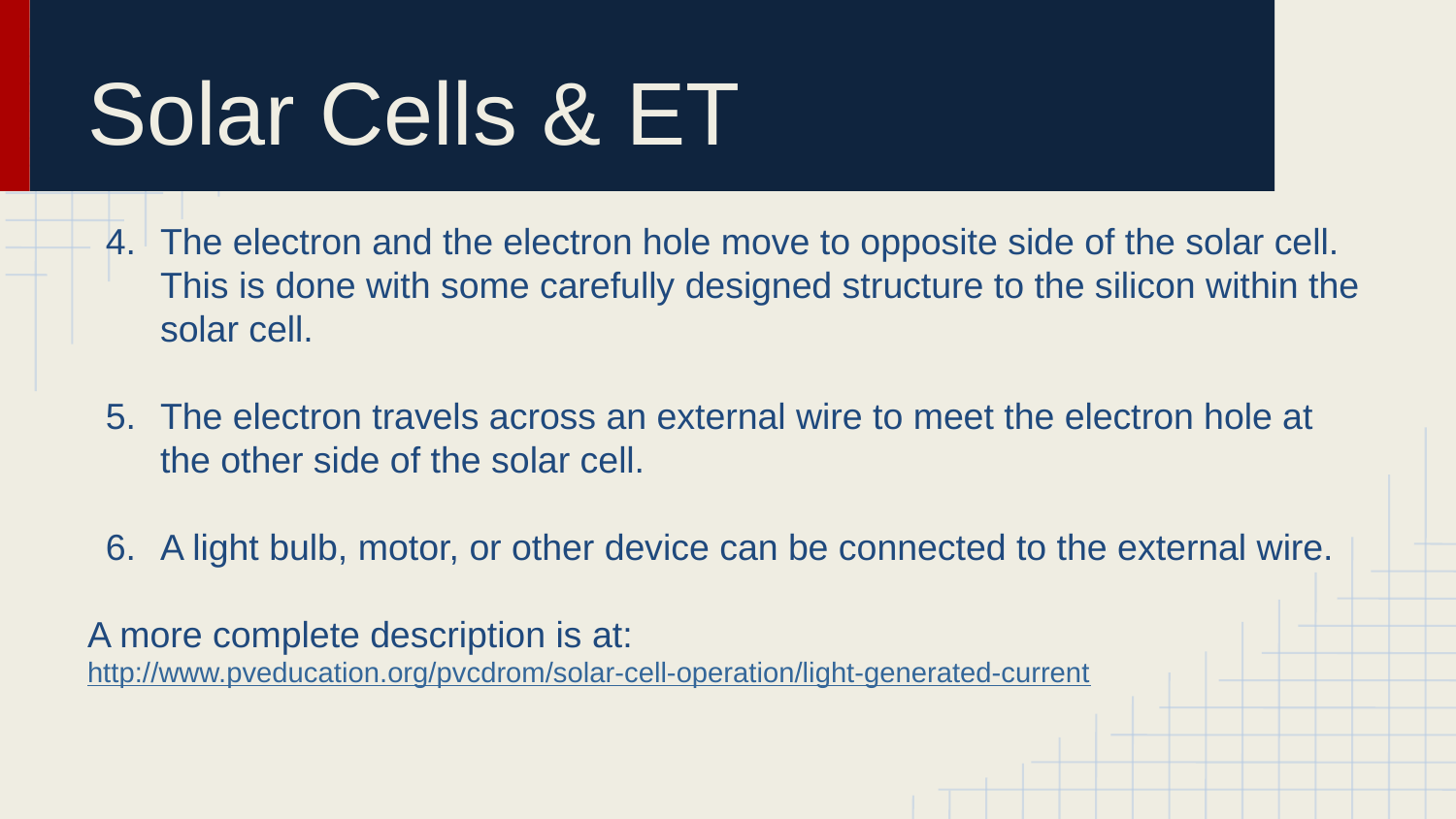

# Solar Cells & ET
The electron and the electron hole move to opposite side of the solar cell. This is done with some carefully designed structure to the silicon within the solar cell.

The electron travels across an external wire to meet the electron hole at the other side of the solar cell.

A light bulb, motor, or other device can be connected to the external wire.

A more complete description is at:
http://www.pveducation.org/pvcdrom/solar-cell-operation/light-generated-current